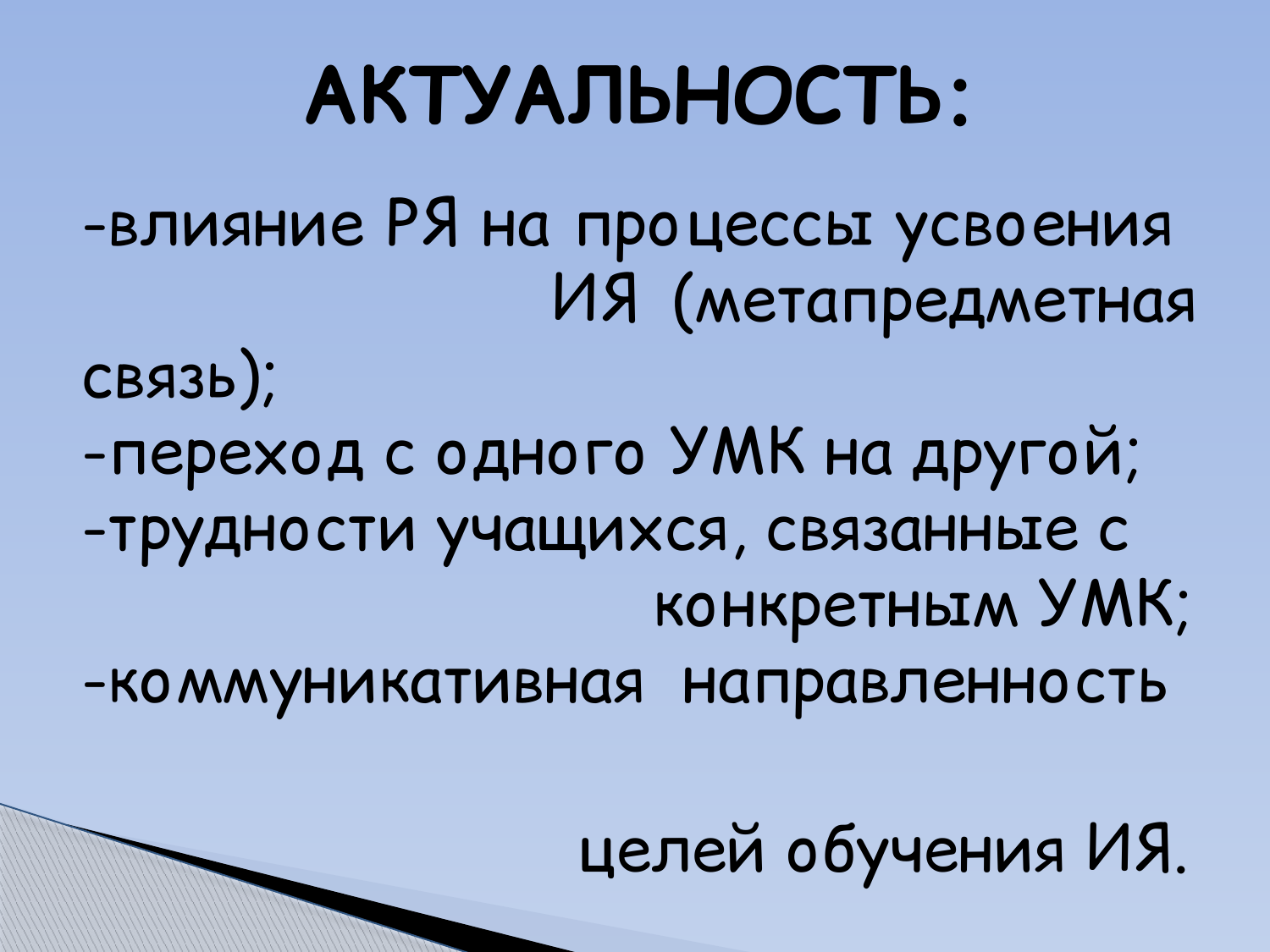

АКТУАЛЬНОСТЬ:

-влияние РЯ на процессы усвоения
              ИЯ (метапредметная связь);
-переход с одного УМК на другой;
-трудности учащихся, связанные с
                              конкретным УМК;
-коммуникативная  направленность
                          целей обучения ИЯ.